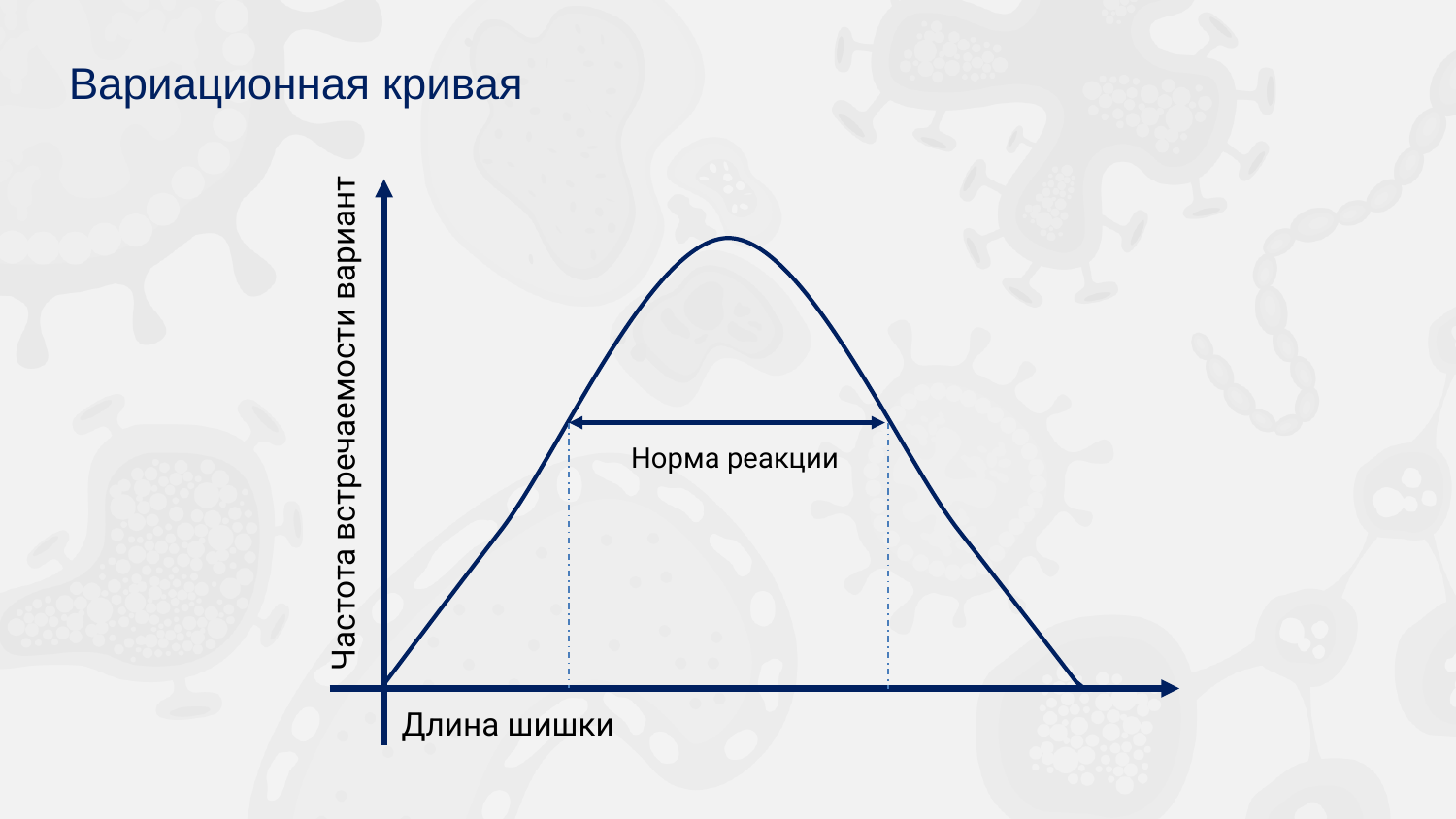

Вариационная кривая
Частота встречаемости вариант

Норма реакции
Длина шишки